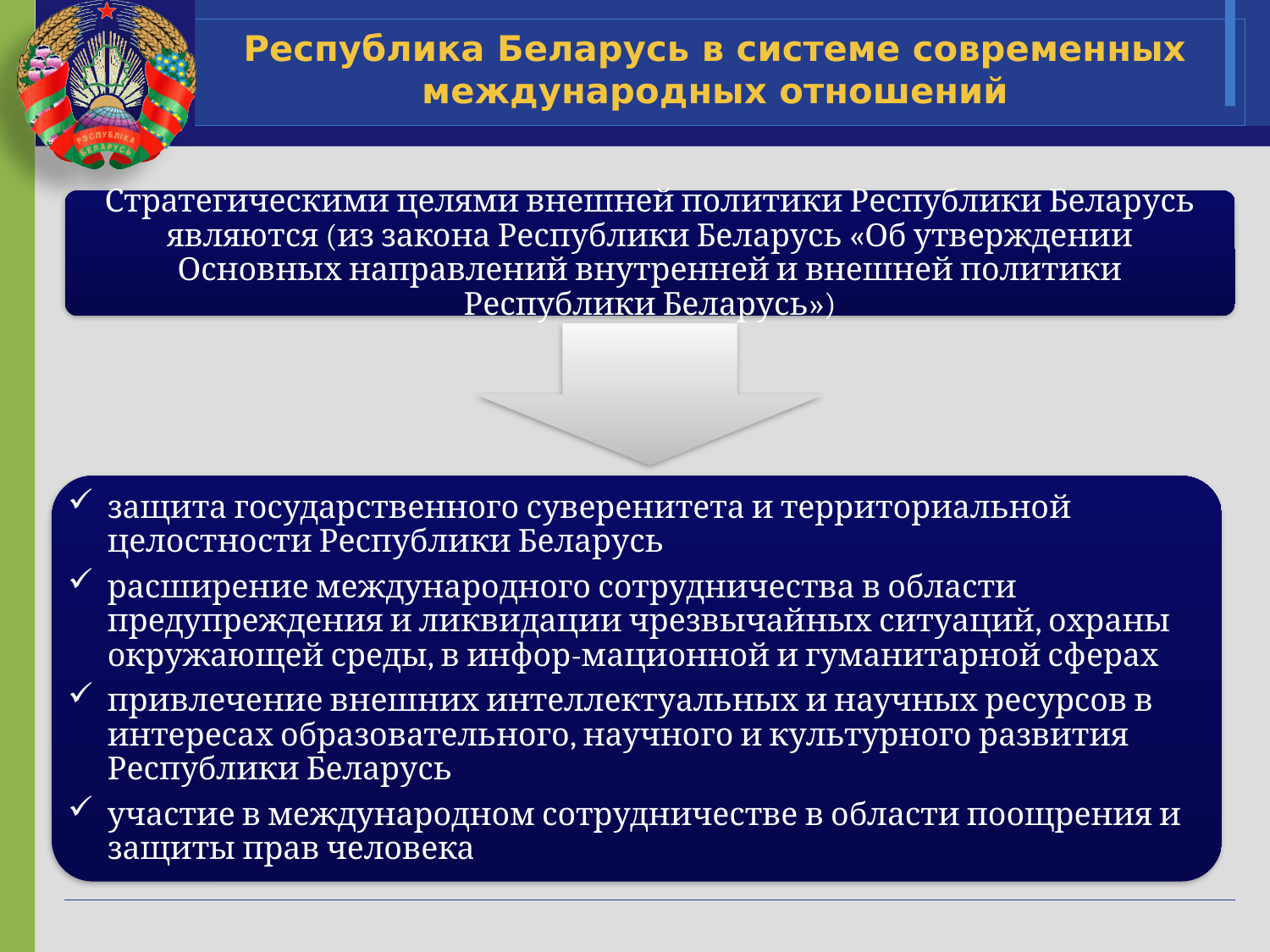

# Республика Беларусь в системе современных международных отношений

Стратегическими целями внешней политики Республики Беларусь являются (из закона Республики Беларусь «Об утверждении Основных направлений внутренней и внешней политики Республики Беларусь»)

защита государственного суверенитета и территориальной целостности Республики Беларусь
расширение международного сотрудничества в области предупреждения и ликвидации чрезвычайных ситуаций, охраны окружающей среды, в инфор-мационной и гуманитарной сферах
привлечение внешних интеллектуальных и научных ресурсов в интересах образовательного, научного и культурного развития Республики Беларусь
участие в международном сотрудничестве в области поощрения и защиты прав человека